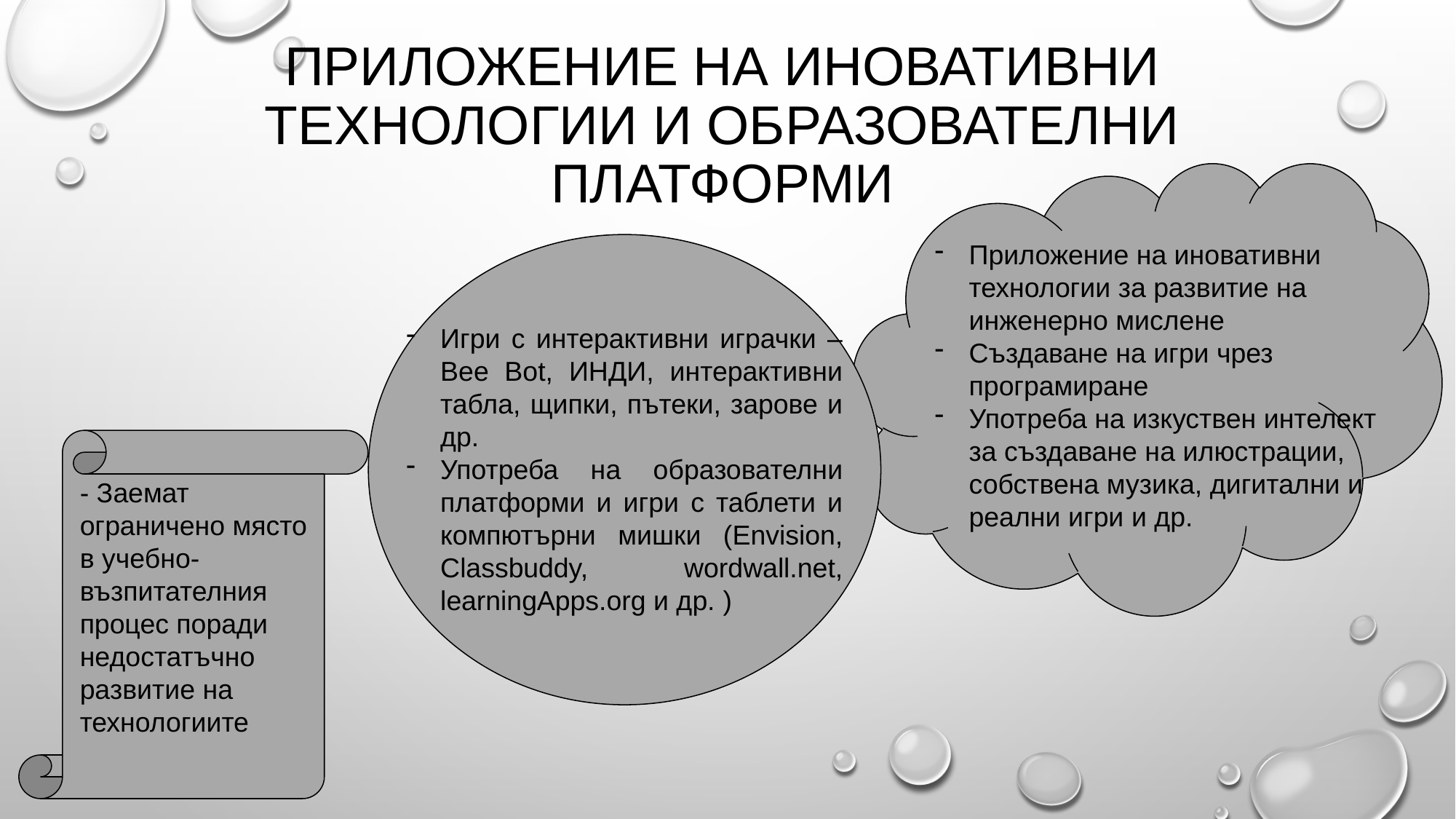

# Приложение на иновативни технологии и образователни платформи

Приложение на иновативни технологии за развитие на инженерно мислене
Създаване на игри чрез програмиране
Употреба на изкуствен интелект за създаване на илюстрации, собствена музика, дигитални и реални игри и др.

Игри с интерактивни играчки – Bee Bot, ИНДИ, интерактивни табла, щипки, пътеки, зарове и др.
Употреба на образователни платформи и игри с таблети и компютърни мишки (Envision, Classbuddy, wordwall.net, learningApps.org и др. )

- Заемат ограничено място в учебно-възпитателния процес поради недостатъчно развитие на технологиите